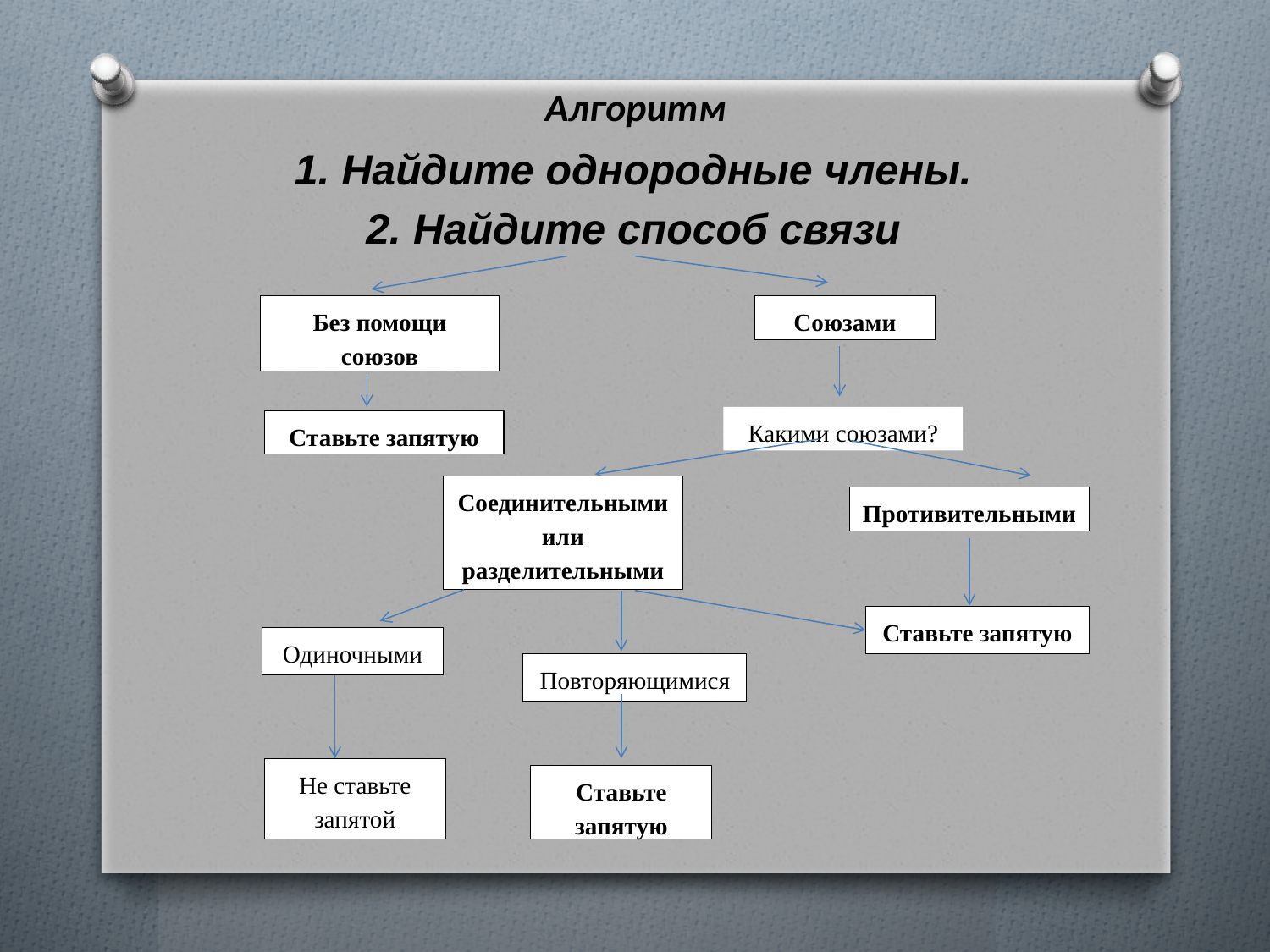

# Алгоритм
1. Найдите однородные члены.
2. Найдите способ связи

Без помощи союзов
Союзами
Какими союзами?

Ставьте запятую
Соединительными или разделительными
Противительными
Ставьте запятую
Одиночными
Повторяющимися
Не ставьте запятой
Ставьте запятую